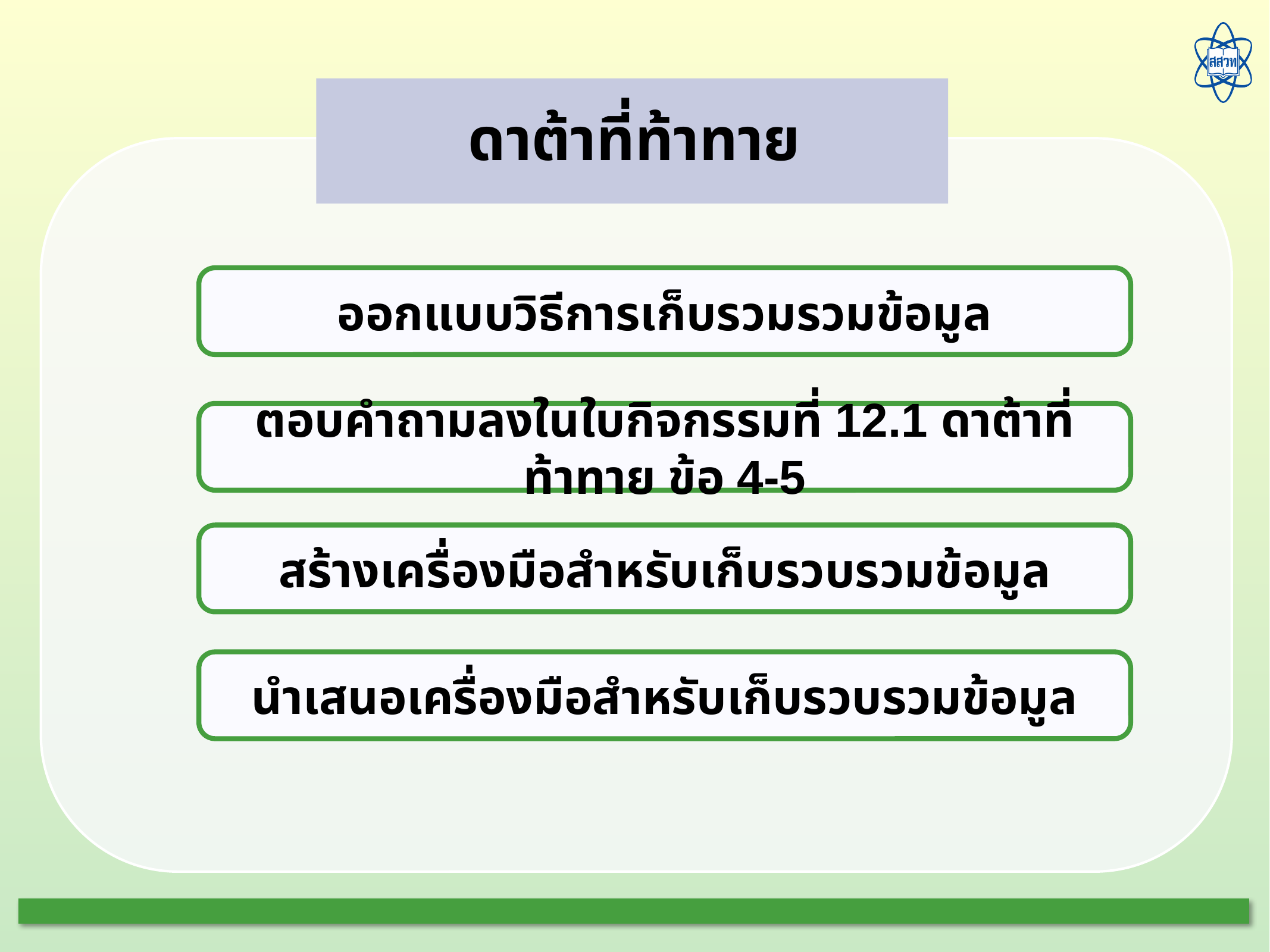

ดาต้าที่ท้าทาย
ออกแบบวิธีการเก็บรวมรวมข้อมูล
ตอบคำถามลงในใบกิจกรรมที่ 12.1 ดาต้าที่ท้าทาย ข้อ 4-5
สร้างเครื่องมือสำหรับเก็บรวบรวมข้อมูล
นำเสนอเครื่องมือสำหรับเก็บรวบรวมข้อมูล